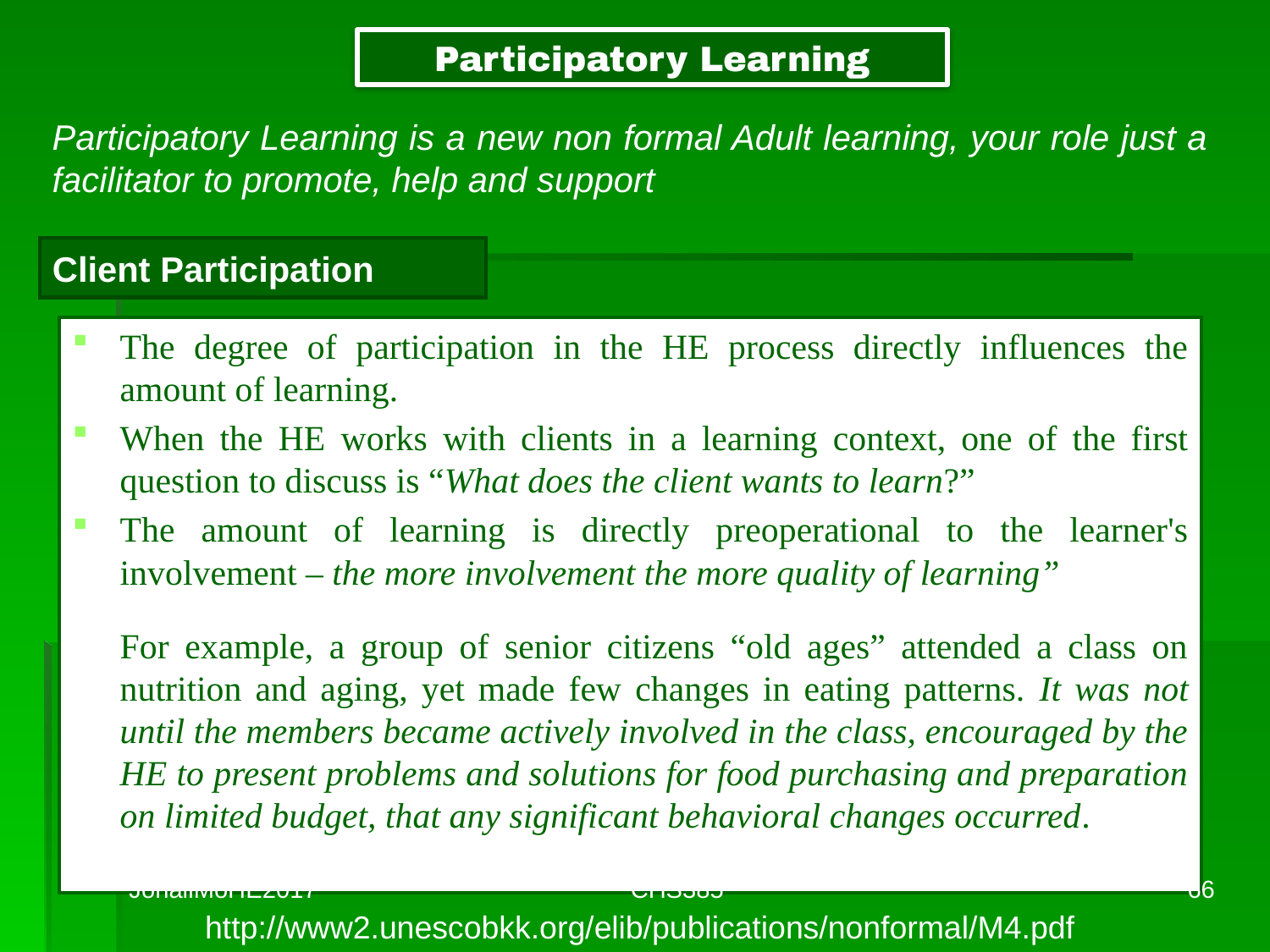

Participatory Learning
Participatory Learning is a new non formal Adult learning, your role just a facilitator to promote, help and support
# Client Participation
The degree of participation in the HE process directly influences the amount of learning.
When the HE works with clients in a learning context, one of the first question to discuss is “What does the client wants to learn?”
The amount of learning is directly preoperational to the learner's involvement – the more involvement the more quality of learning”

	For example, a group of senior citizens “old ages” attended a class on nutrition and aging, yet made few changes in eating patterns. It was not until the members became actively involved in the class, encouraged by the HE to present problems and solutions for food purchasing and preparation on limited budget, that any significant behavioral changes occurred.

JohaliMoHE2017
CHS385
66
http://www2.unescobkk.org/elib/publications/nonformal/M4.pdf